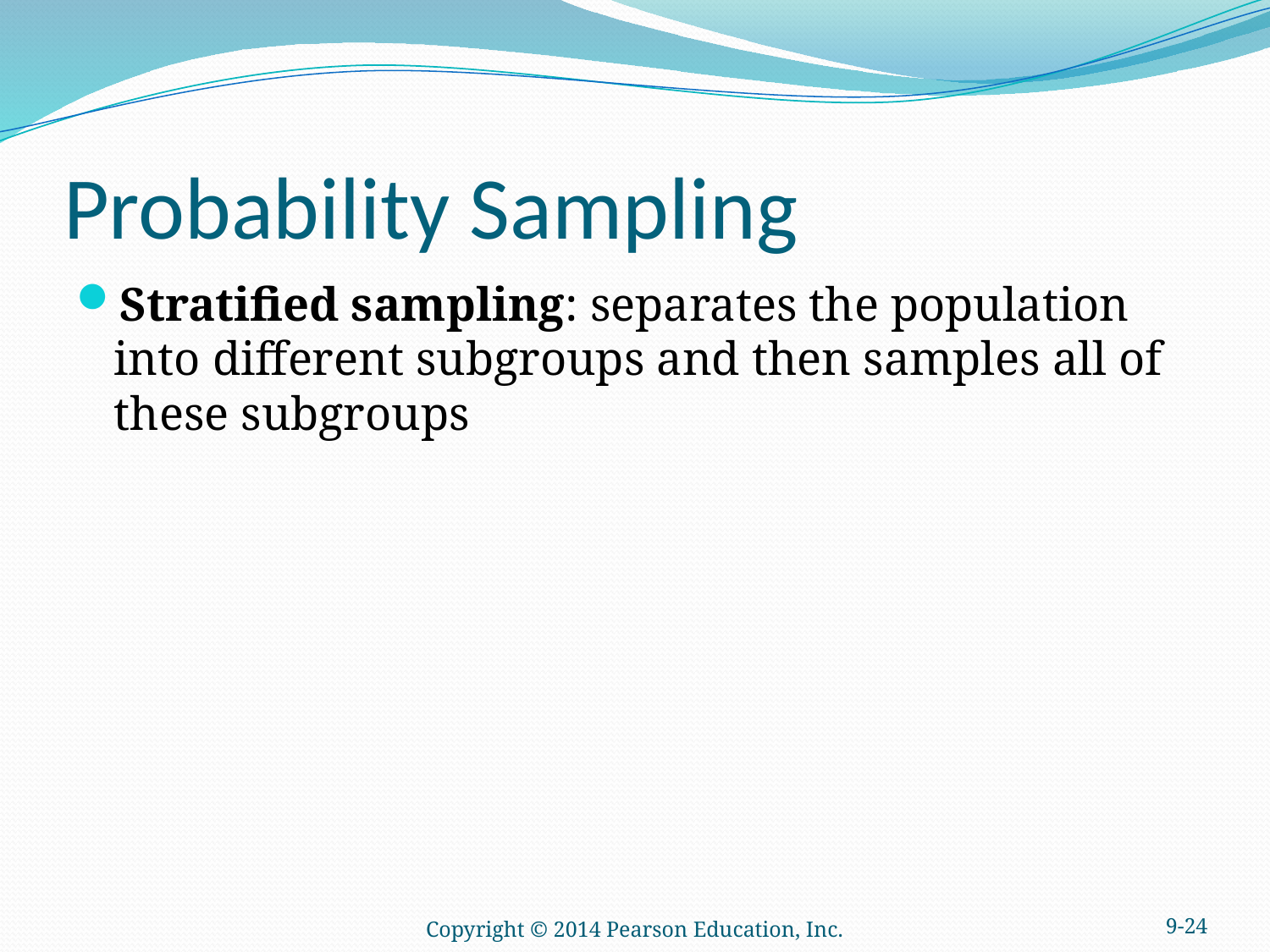

# Probability Sampling
Stratified sampling: separates the population into different subgroups and then samples all of these subgroups